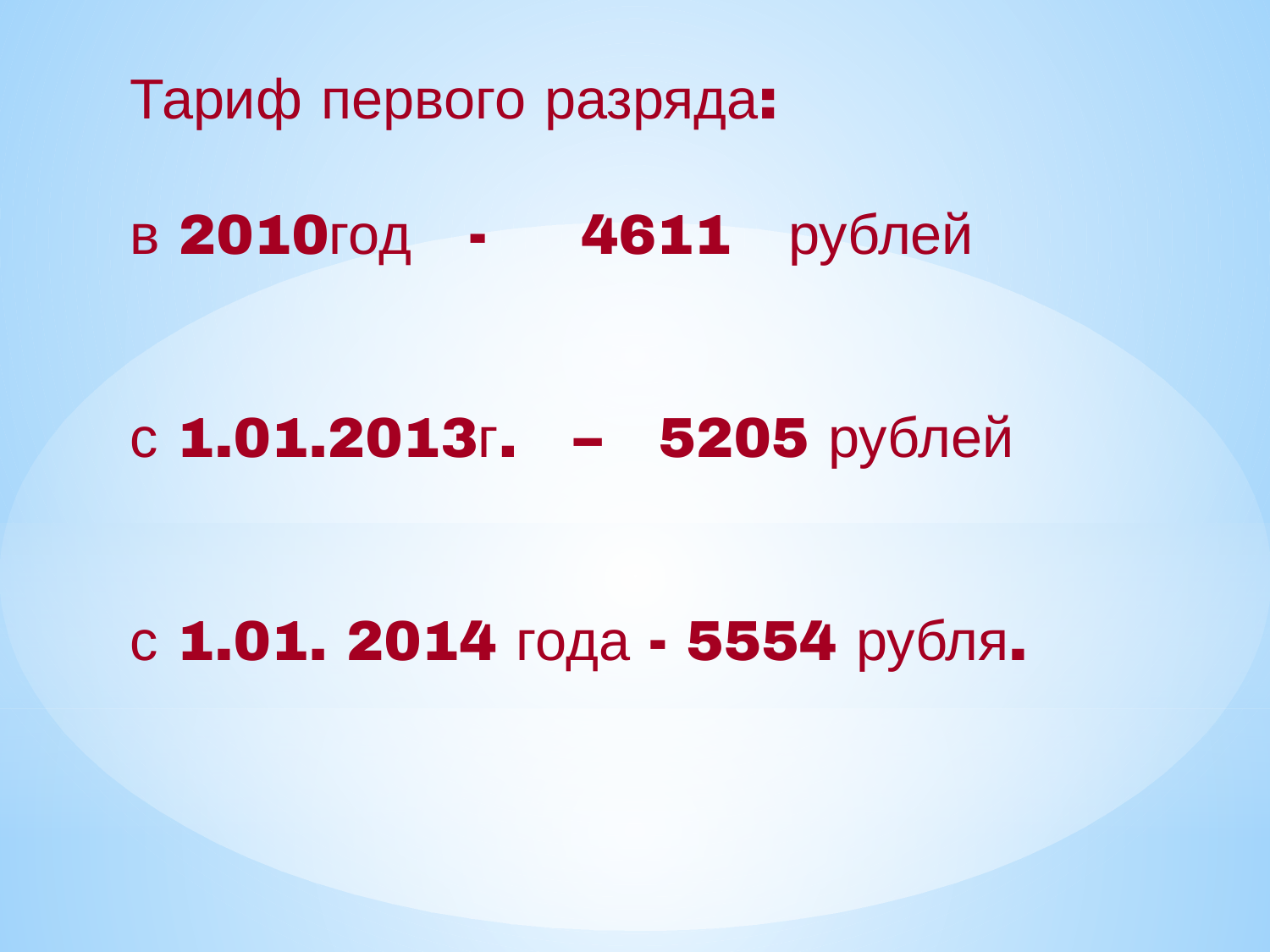

Тариф первого разряда:

в 2010год   -     4611   рублей

с 1.01.2013г.   –   5205 рублей

с 1.01. 2014 года - 5554 рубля.